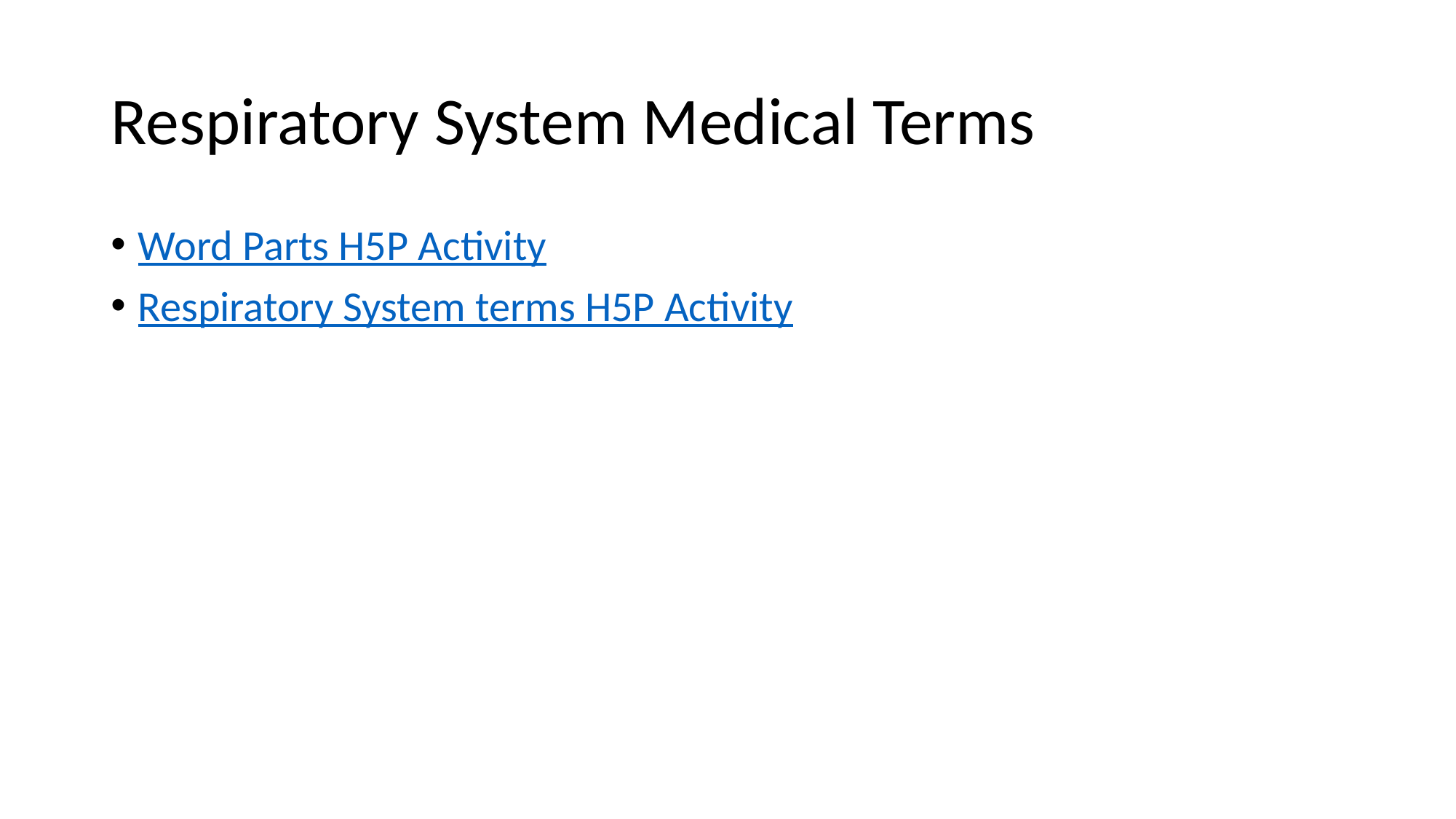

# Respiratory System Medical Terms
Word Parts H5P Activity
Respiratory System terms H5P Activity